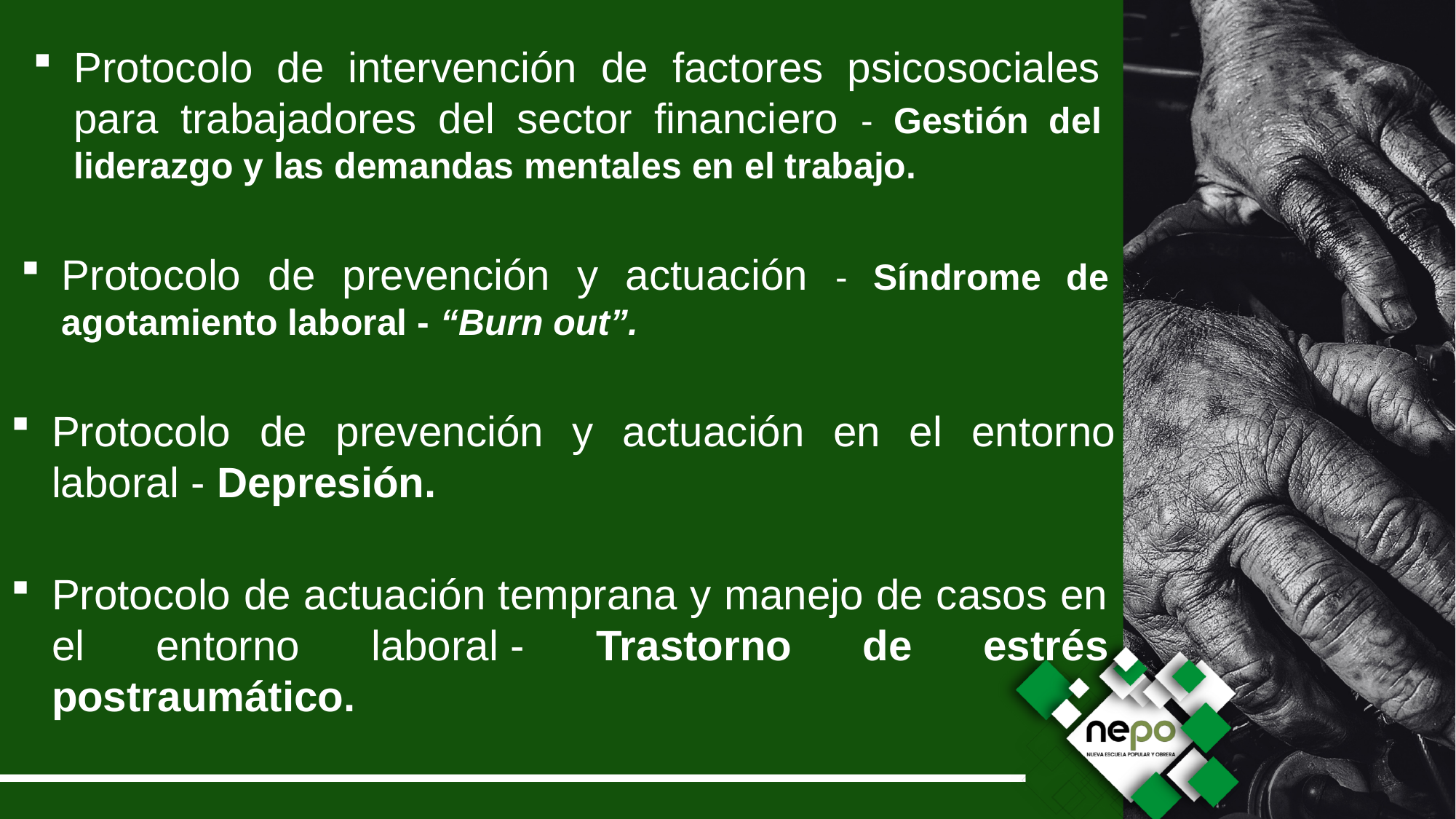

Protocolo de intervención de factores psicosociales para trabajadores del sector financiero - Gestión del liderazgo y las demandas mentales en el trabajo.
Protocolo de prevención y actuación - Síndrome de agotamiento laboral - “Burn out”.
Protocolo de prevención y actuación en el entorno laboral - Depresión.
Protocolo de actuación temprana y manejo de casos en el entorno laboral - Trastorno de estrés postraumático.